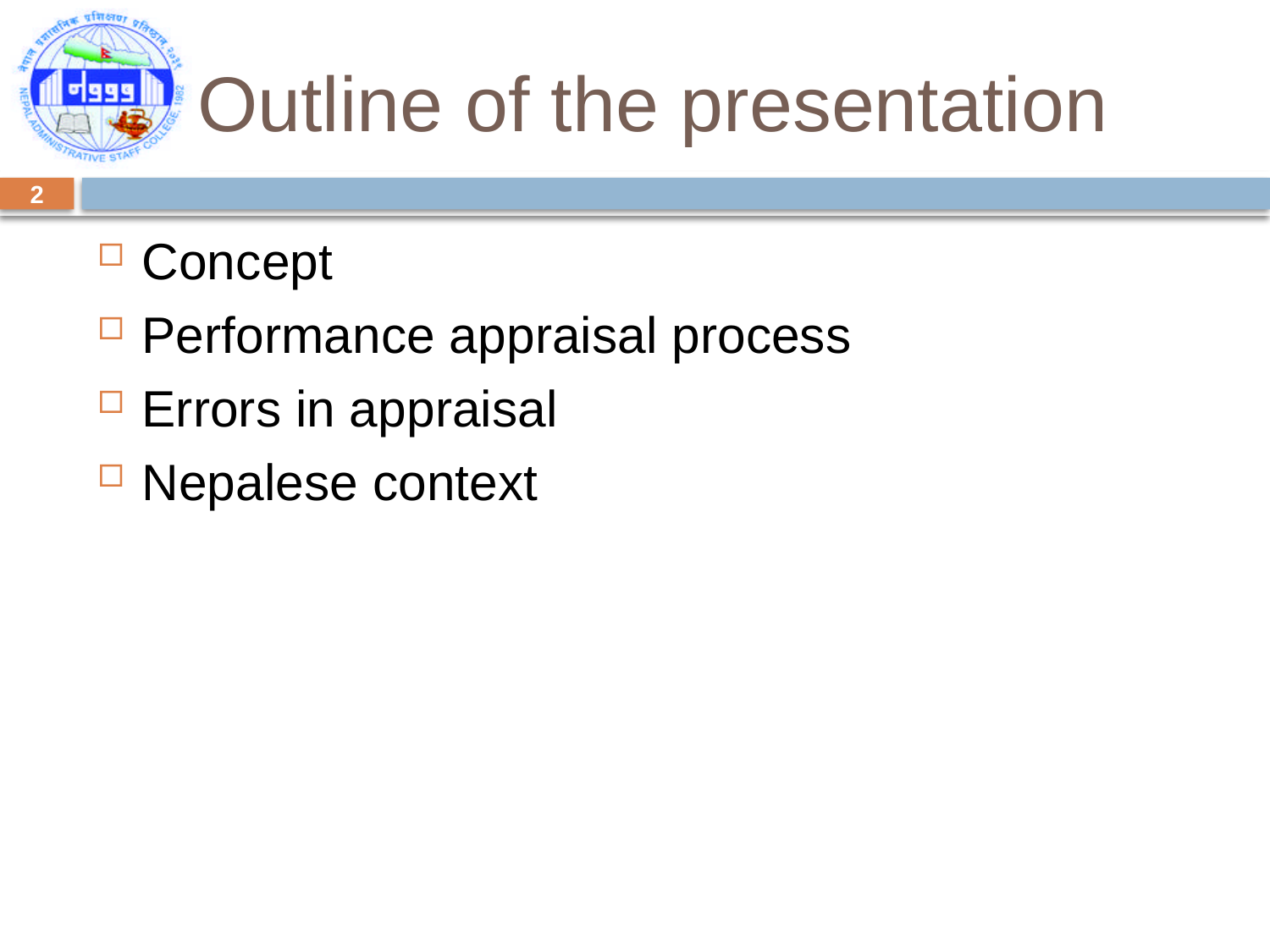

# Outline of the presentation
2
Concept
Performance appraisal process
Errors in appraisal
Nepalese context